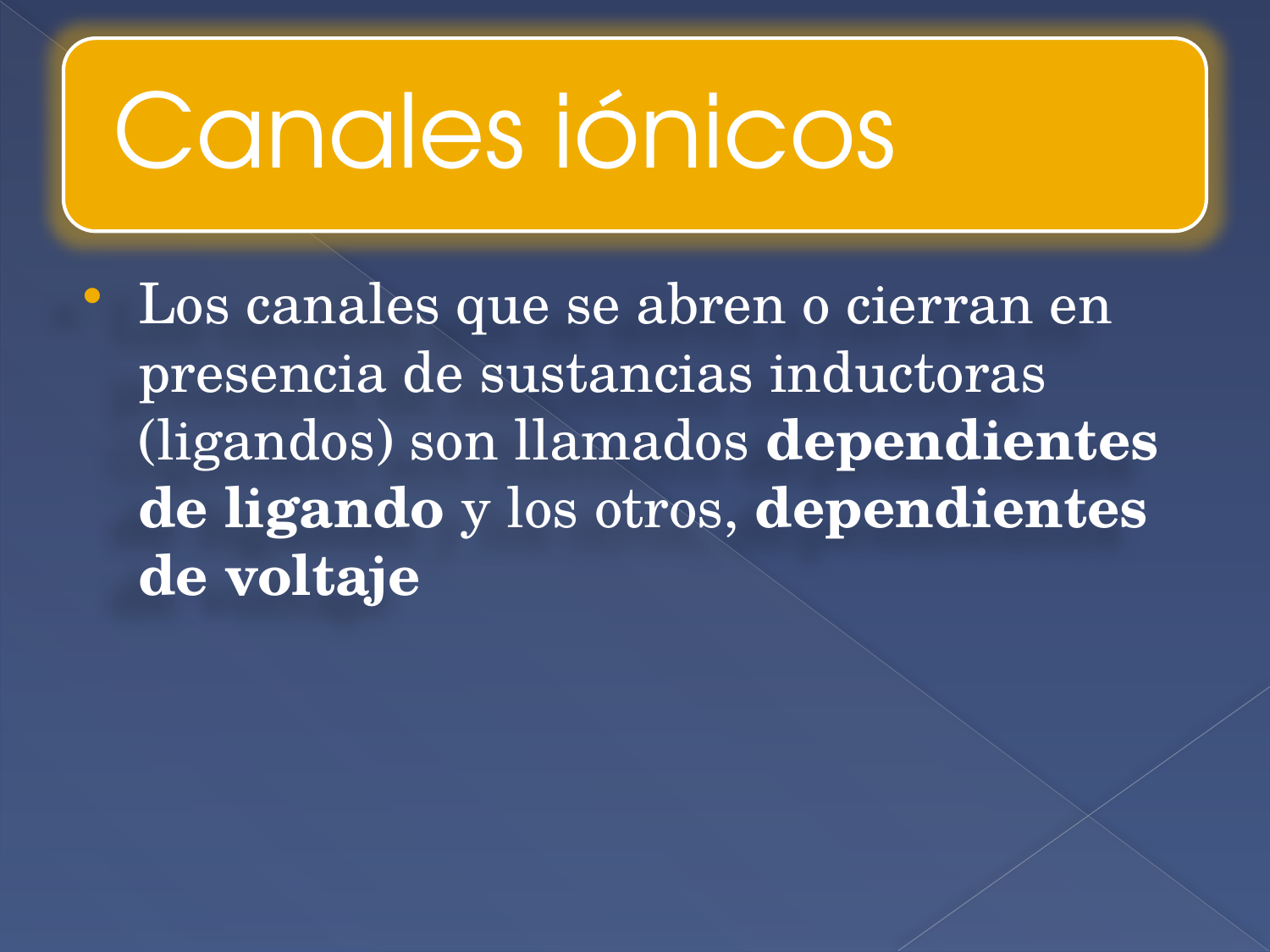

Canales iónicos
Los canales que se abren o cierran en presencia de sustancias inductoras (ligandos) son llamados dependientes de ligando y los otros, dependientes de voltaje